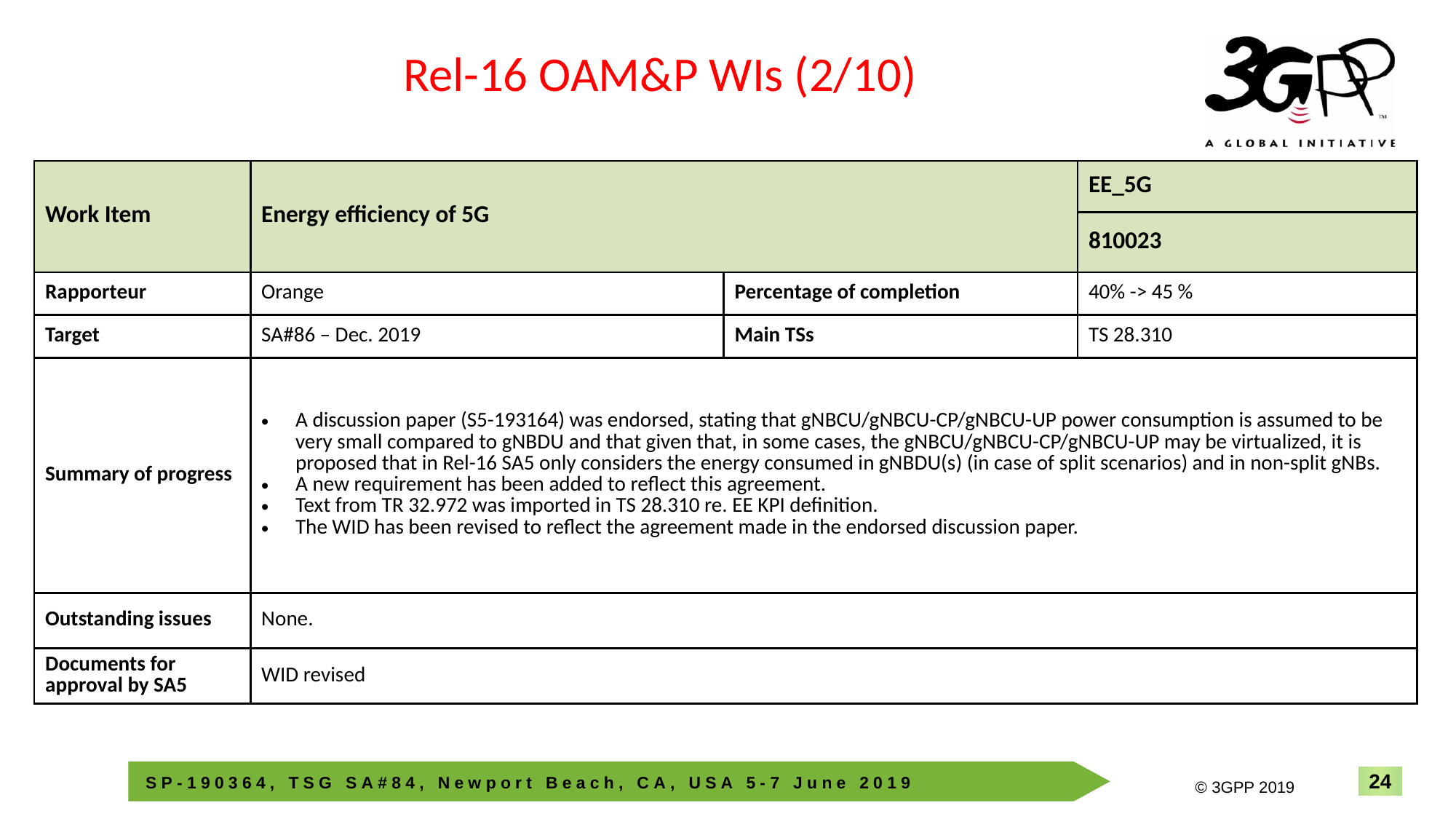

Rel-16 OAM&P WIs (2/10)
| Work Item | Energy efficiency of 5G |  | EE\_5G |
| --- | --- | --- | --- |
|  |  |  | 810023 |
| Rapporteur | Orange | Percentage of completion | 40% -> 45 % |
| Target | SA#86 – Dec. 2019 | Main TSs | TS 28.310 |
| Summary of progress | A discussion paper (S5-193164) was endorsed, stating that gNBCU/gNBCU-CP/gNBCU-UP power consumption is assumed to be very small compared to gNBDU and that given that, in some cases, the gNBCU/gNBCU-CP/gNBCU-UP may be virtualized, it is proposed that in Rel-16 SA5 only considers the energy consumed in gNBDU(s) (in case of split scenarios) and in non-split gNBs. A new requirement has been added to reflect this agreement. Text from TR 32.972 was imported in TS 28.310 re. EE KPI definition. The WID has been revised to reflect the agreement made in the endorsed discussion paper. |  |  |
| Outstanding issues | None. |  |  |
| Documents for approval by SA5 | WID revised |  |  |